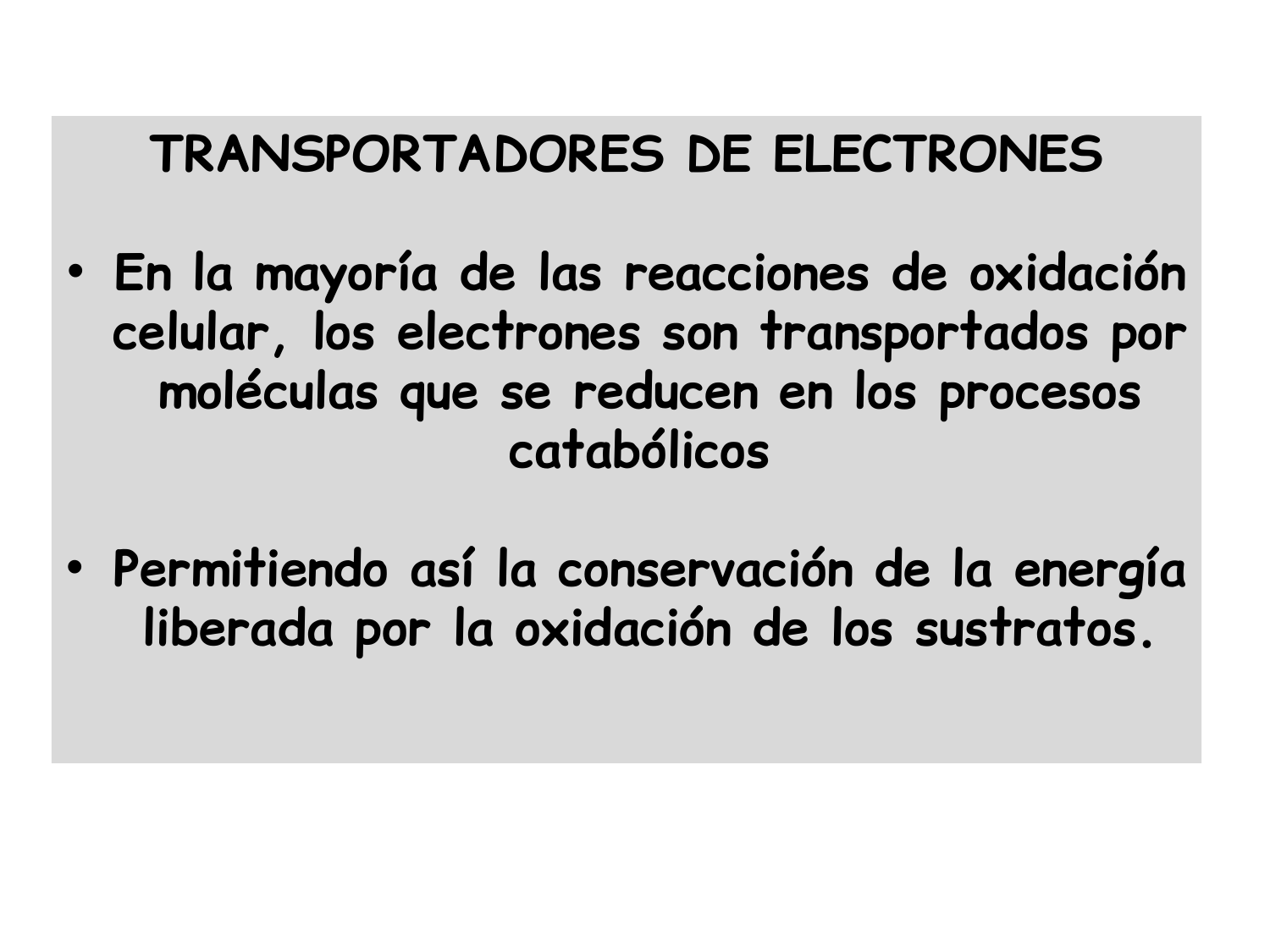

TRANSPORTADORES DE ELECTRONES

En la mayoría de las reacciones de oxidación celular, los electrones son transportados por moléculas que se reducen en los procesos catabólicos

Permitiendo así la conservación de la energía liberada por la oxidación de los sustratos.